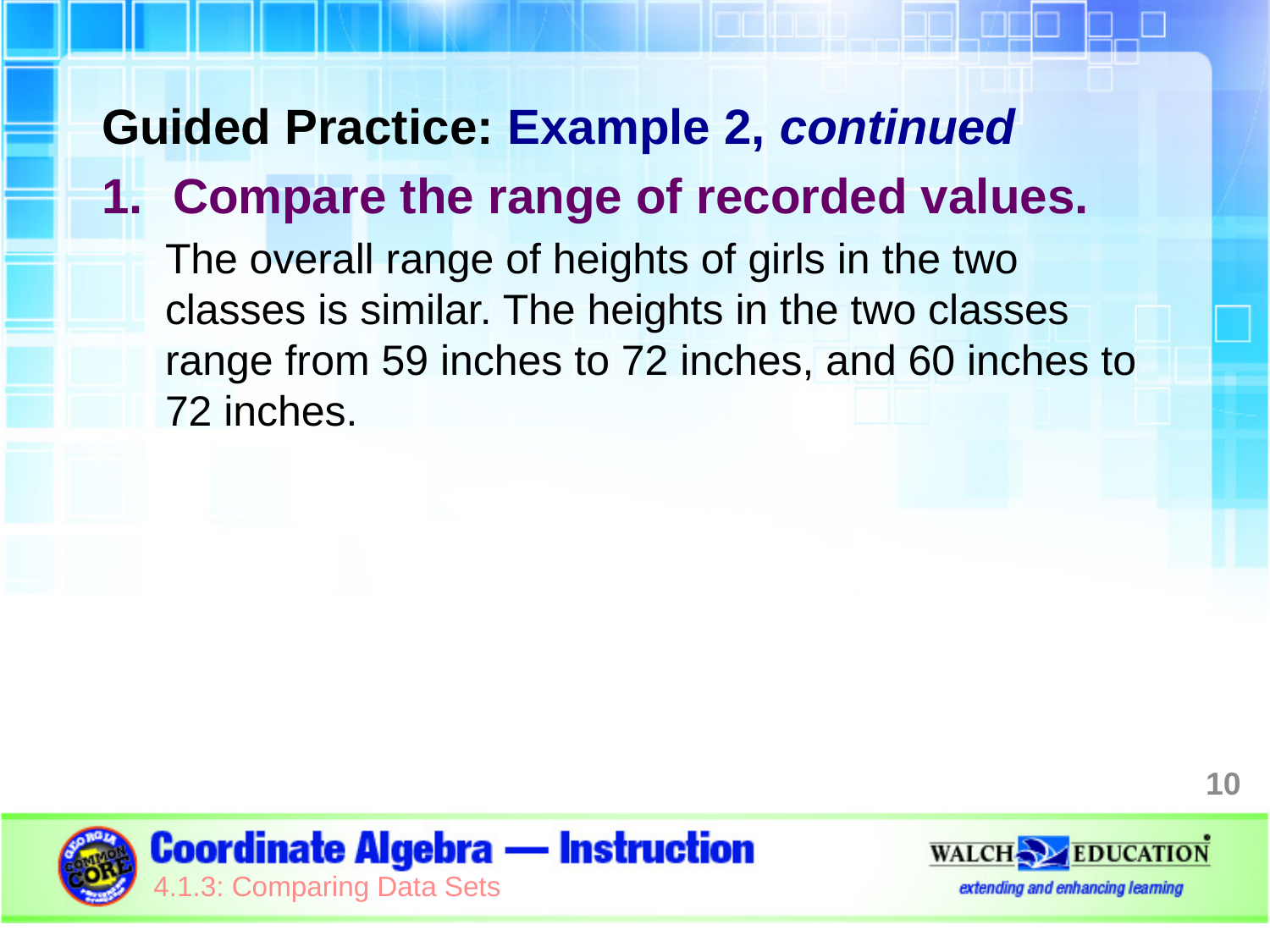

Guided Practice: Example 2, continued
Compare the range of recorded values.
The overall range of heights of girls in the two classes is similar. The heights in the two classes range from 59 inches to 72 inches, and 60 inches to 72 inches.

10
4.1.3: Comparing Data Sets